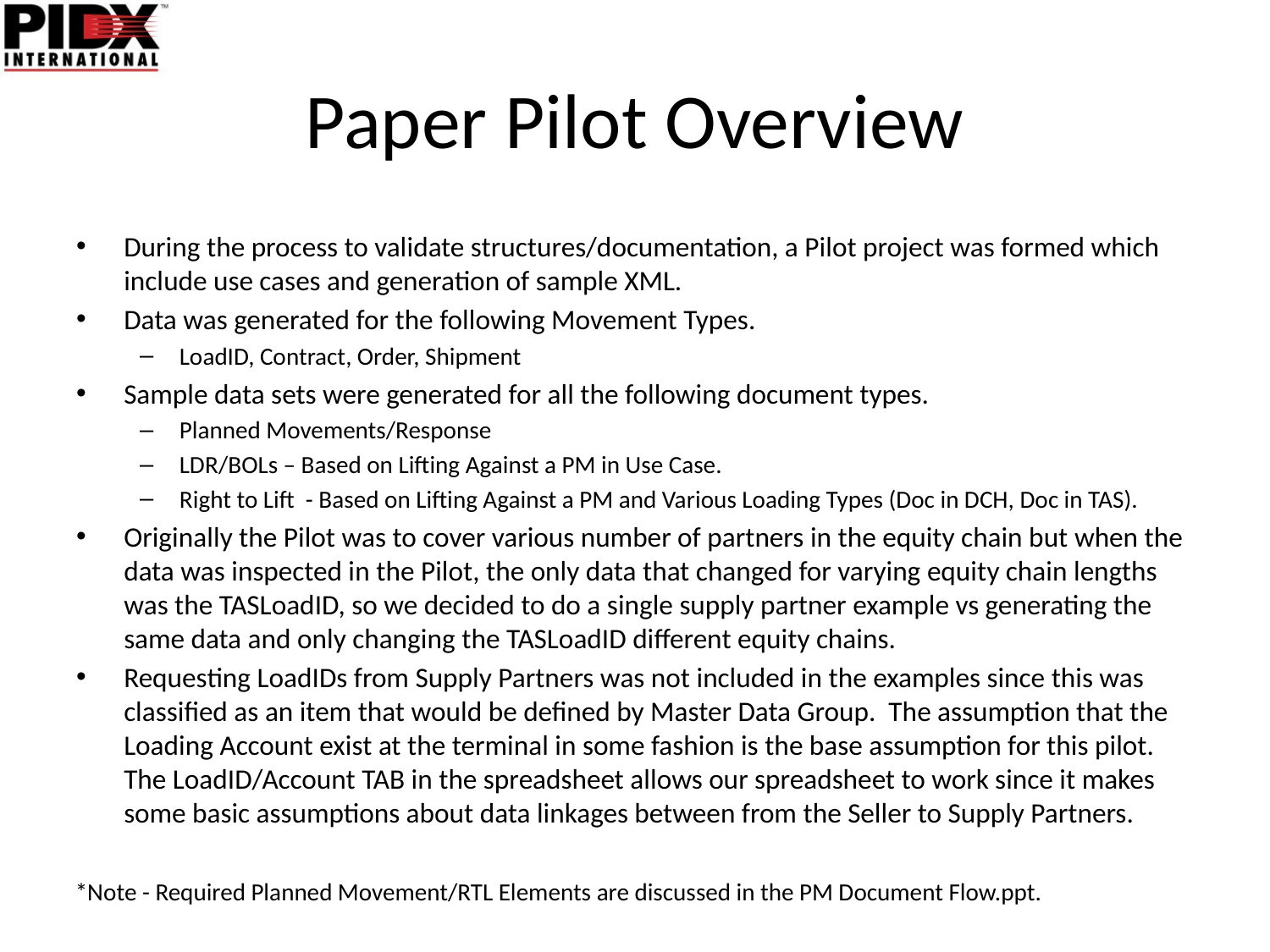

# Paper Pilot Overview
During the process to validate structures/documentation, a Pilot project was formed which include use cases and generation of sample XML.
Data was generated for the following Movement Types.
LoadID, Contract, Order, Shipment
Sample data sets were generated for all the following document types.
Planned Movements/Response
LDR/BOLs – Based on Lifting Against a PM in Use Case.
Right to Lift  - Based on Lifting Against a PM and Various Loading Types (Doc in DCH, Doc in TAS).
Originally the Pilot was to cover various number of partners in the equity chain but when the data was inspected in the Pilot, the only data that changed for varying equity chain lengths was the TASLoadID, so we decided to do a single supply partner example vs generating the same data and only changing the TASLoadID different equity chains.
Requesting LoadIDs from Supply Partners was not included in the examples since this was classified as an item that would be defined by Master Data Group.  The assumption that the Loading Account exist at the terminal in some fashion is the base assumption for this pilot.  The LoadID/Account TAB in the spreadsheet allows our spreadsheet to work since it makes some basic assumptions about data linkages between from the Seller to Supply Partners.

*Note - Required Planned Movement/RTL Elements are discussed in the PM Document Flow.ppt.